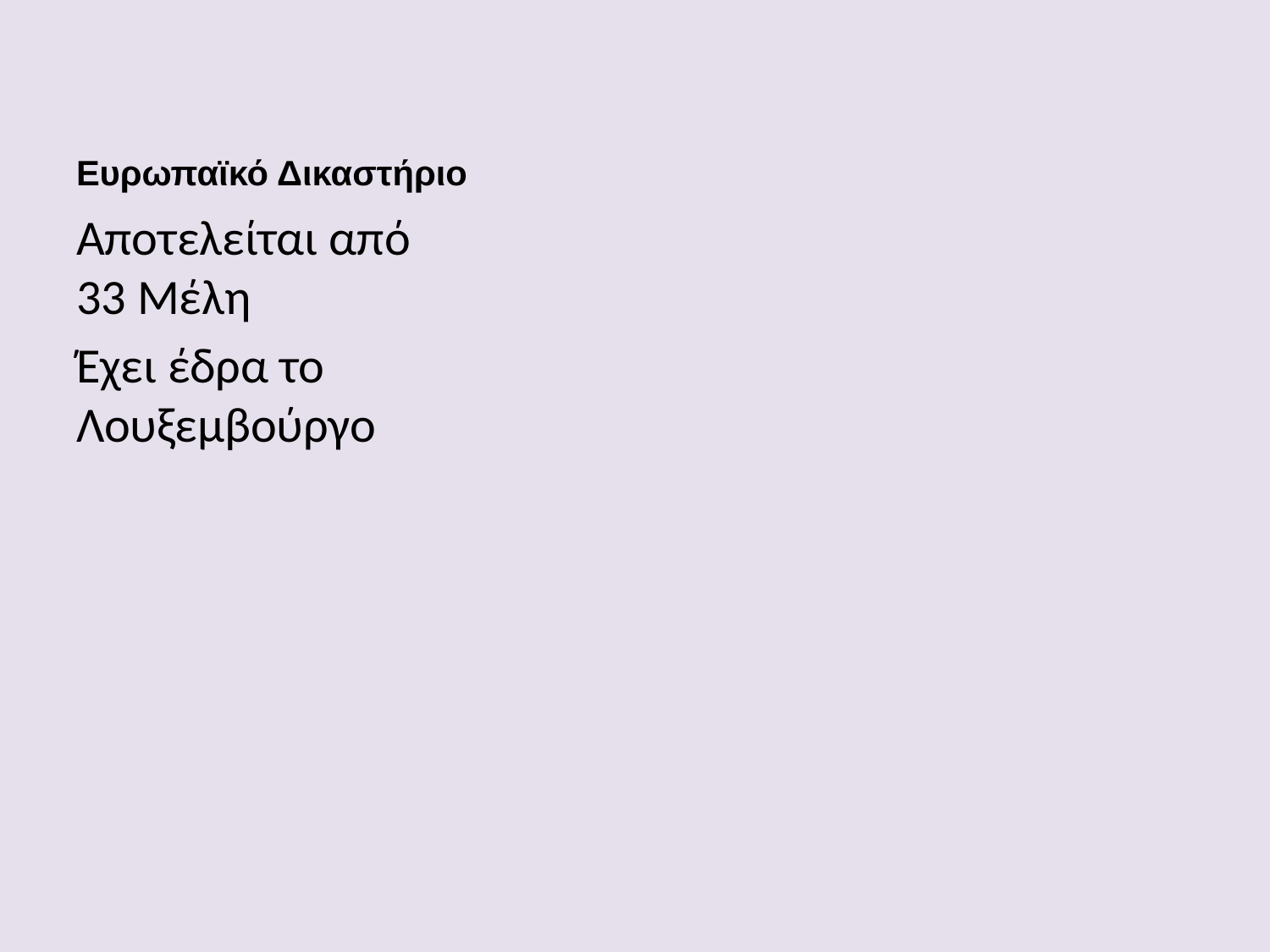

# Ευρωπαϊκό Δικαστήριο

Αποτελείται από 33 Μέλη
Έχει έδρα το Λουξεμβούργο